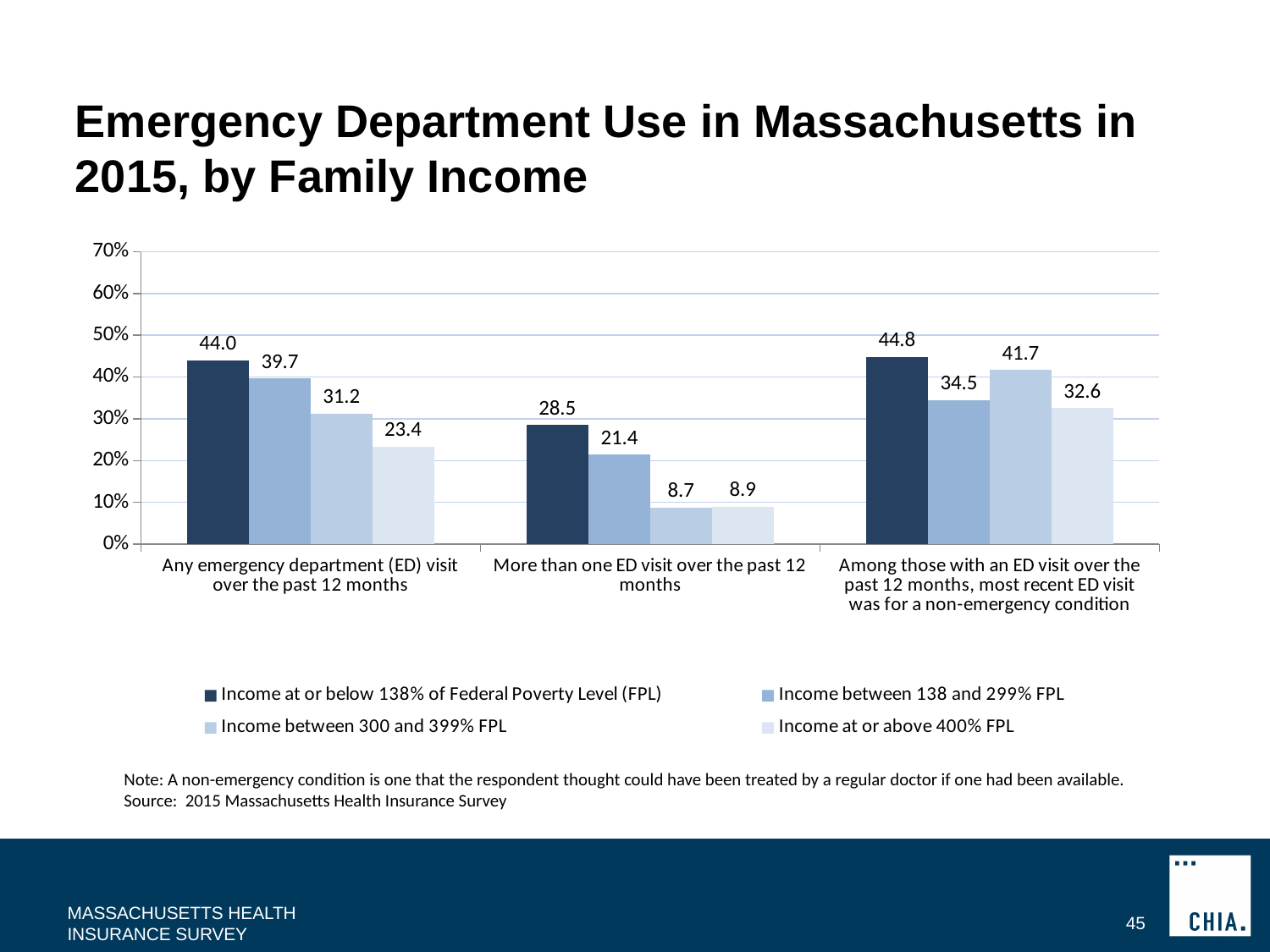

# Emergency Department Use in Massachusetts in 2015, by Family Income

### Chart

| Category | Income at or below 138% of Federal Poverty Level (FPL) | Income between 138 and 299% FPL | Income between 300 and 399% FPL | Income at or above 400% FPL |
|---|---|---|---|---|
| Any emergency department (ED) visit over the past 12 months | 44.0 | 39.7 | 31.2 | 23.4 |
| More than one ED visit over the past 12 months | 28.5 | 21.4 | 8.7 | 8.9 |
| Among those with an ED visit over the past 12 months, most recent ED visit was for a non-emergency condition | 44.8 | 34.5 | 41.7 | 32.6 |
Note: A non-emergency condition is one that the respondent thought could have been treated by a regular doctor if one had been available.
Source:  2015 Massachusetts Health Insurance Survey
MASSACHUSETTS HEALTH INSURANCE SURVEY
45